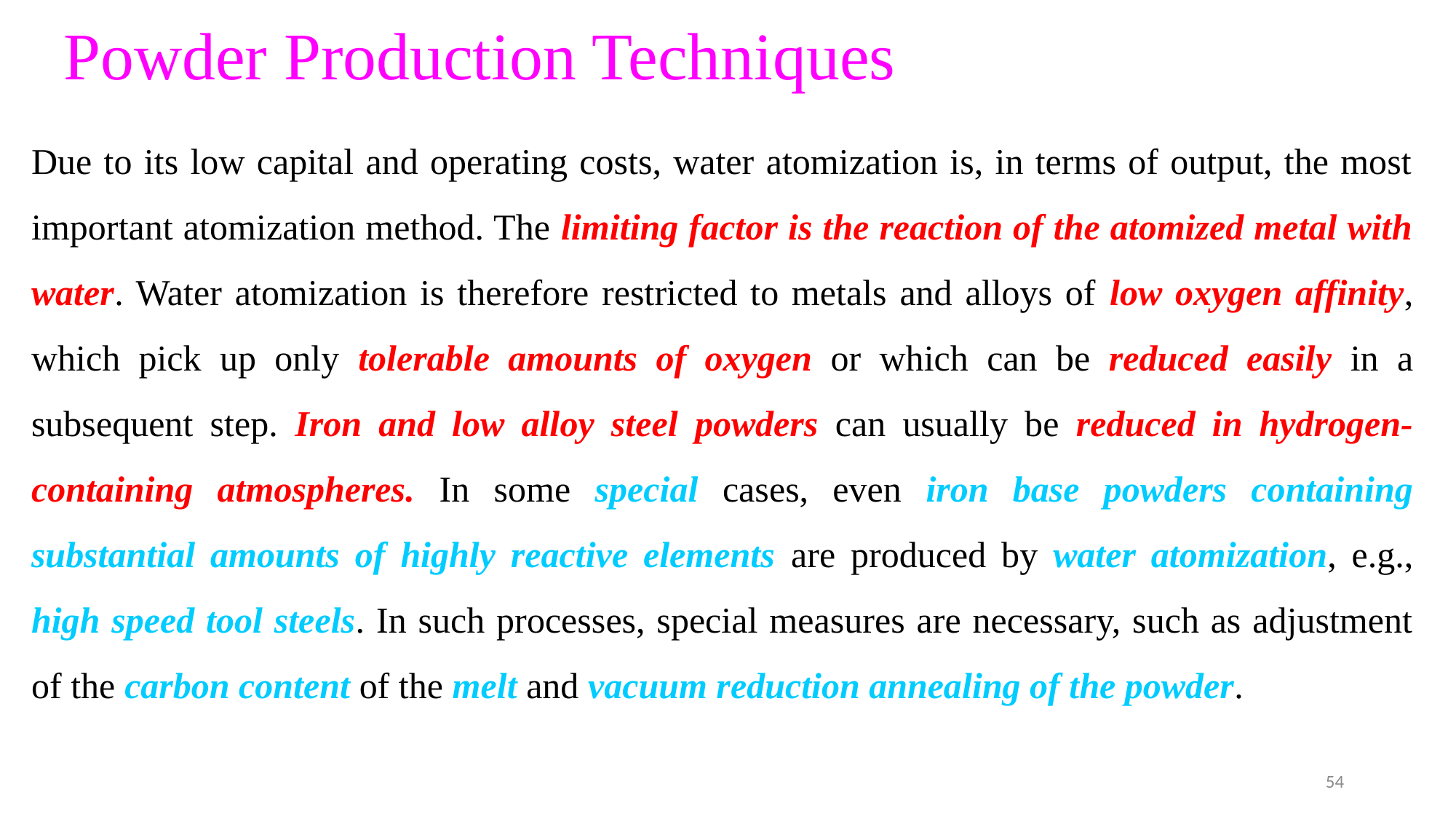

# Powder Production Techniques
Due to its low capital and operating costs, water atomization is, in terms of output, the most important atomization method. The limiting factor is the reaction of the atomized metal with water. Water atomization is therefore restricted to metals and alloys of low oxygen affinity, which pick up only tolerable amounts of oxygen or which can be reduced easily in a subsequent step. Iron and low alloy steel powders can usually be reduced in hydrogen-containing atmospheres. In some special cases, even iron base powders containing substantial amounts of highly reactive elements are produced by water atomization, e.g., high speed tool steels. In such processes, special measures are necessary, such as adjustment of the carbon content of the melt and vacuum reduction annealing of the powder.

54